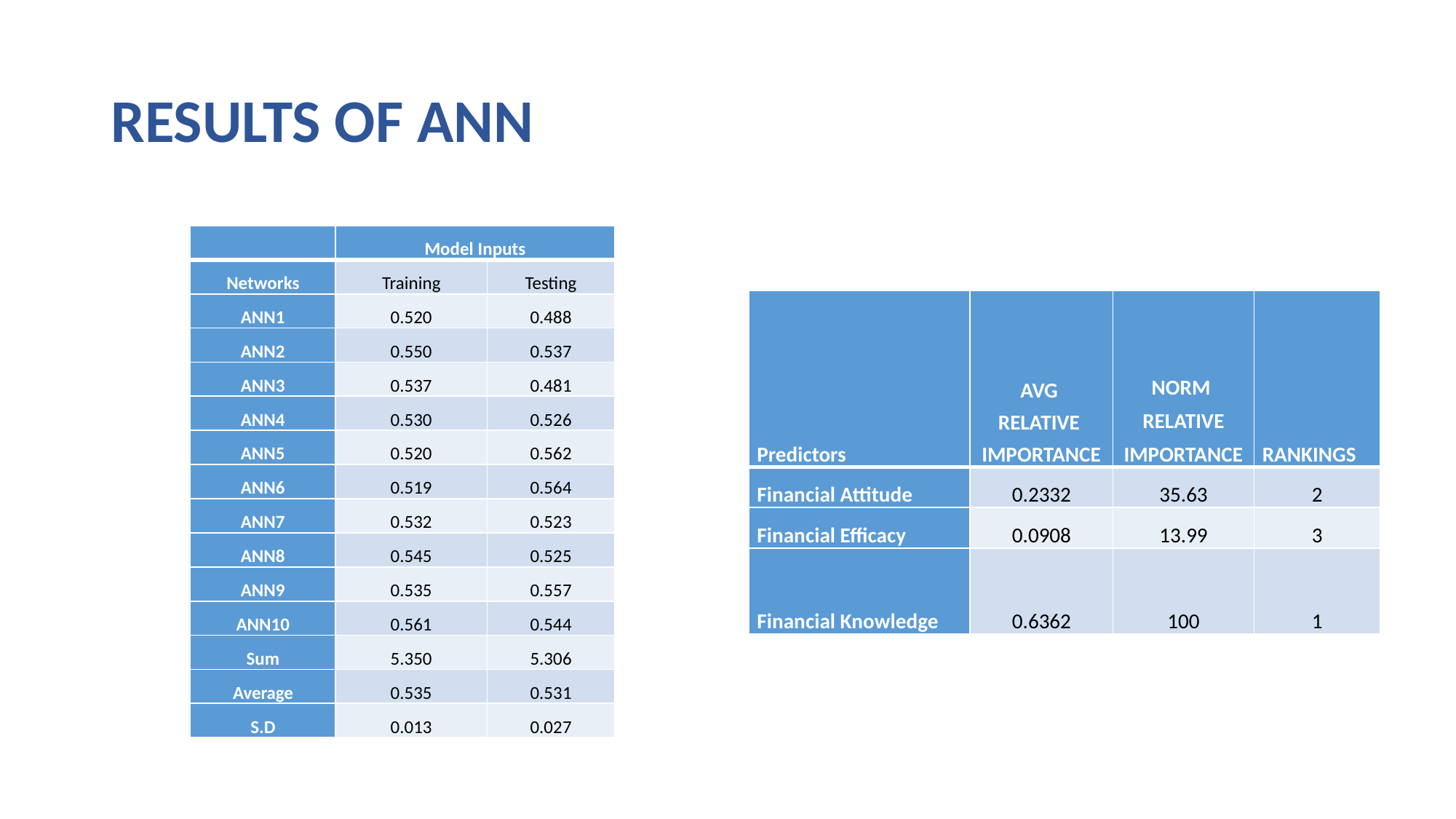

# RESULTS OF ANN
|  | Model Inputs |  |
| --- | --- | --- |
| Networks | Training | Testing |
| ANN1 | 0.520 | 0.488 |
| ANN2 | 0.550 | 0.537 |
| ANN3 | 0.537 | 0.481 |
| ANN4 | 0.530 | 0.526 |
| ANN5 | 0.520 | 0.562 |
| ANN6 | 0.519 | 0.564 |
| ANN7 | 0.532 | 0.523 |
| ANN8 | 0.545 | 0.525 |
| ANN9 | 0.535 | 0.557 |
| ANN10 | 0.561 | 0.544 |
| Sum | 5.350 | 5.306 |
| Average | 0.535 | 0.531 |
| S.D | 0.013 | 0.027 |
| Predictors | AVG RELATIVE IMPORTANCE | NORM RELATIVE IMPORTANCE | RANKINGS |
| --- | --- | --- | --- |
| Financial Attitude | 0.2332 | 35.63 | 2 |
| Financial Efficacy | 0.0908 | 13.99 | 3 |
| Financial Knowledge | 0.6362 | 100 | 1 |